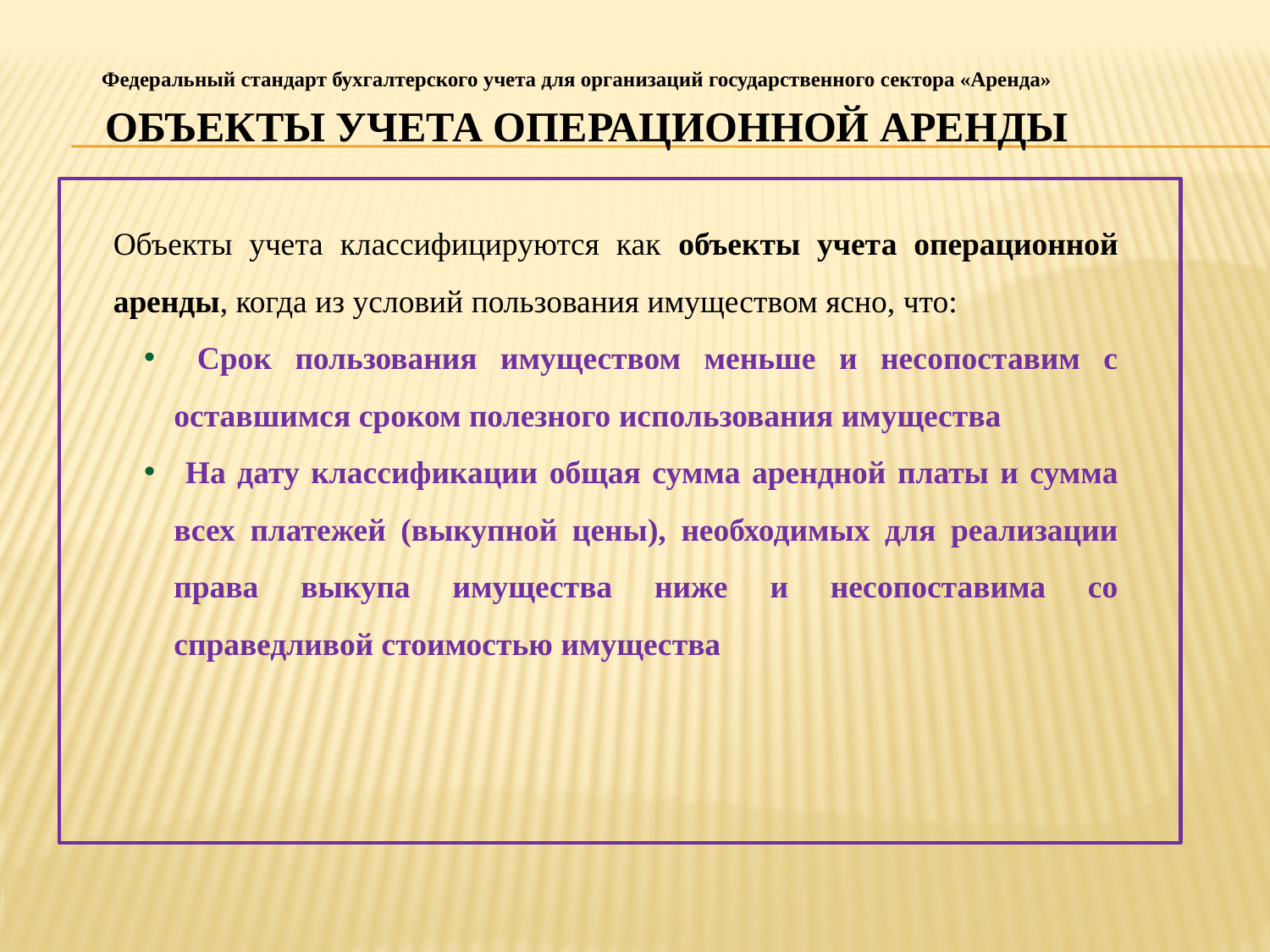

Федеральный стандарт бухгалтерского учета для организаций государственного сектора «Аренда»
# ОБЪЕКТЫ УЧЕТА ОПЕРАЦИОННОЙ АРЕНДЫ

Объекты учета классифицируются как объекты учета операционной аренды, когда из условий пользования имуществом ясно, что:
 Срок пользования имуществом меньше и несопоставим с оставшимся сроком полезного использования имущества
 На дату классификации общая сумма арендной платы и сумма всех платежей (выкупной цены), необходимых для реализации права выкупа имущества ниже и несопоставима со справедливой стоимостью имущества